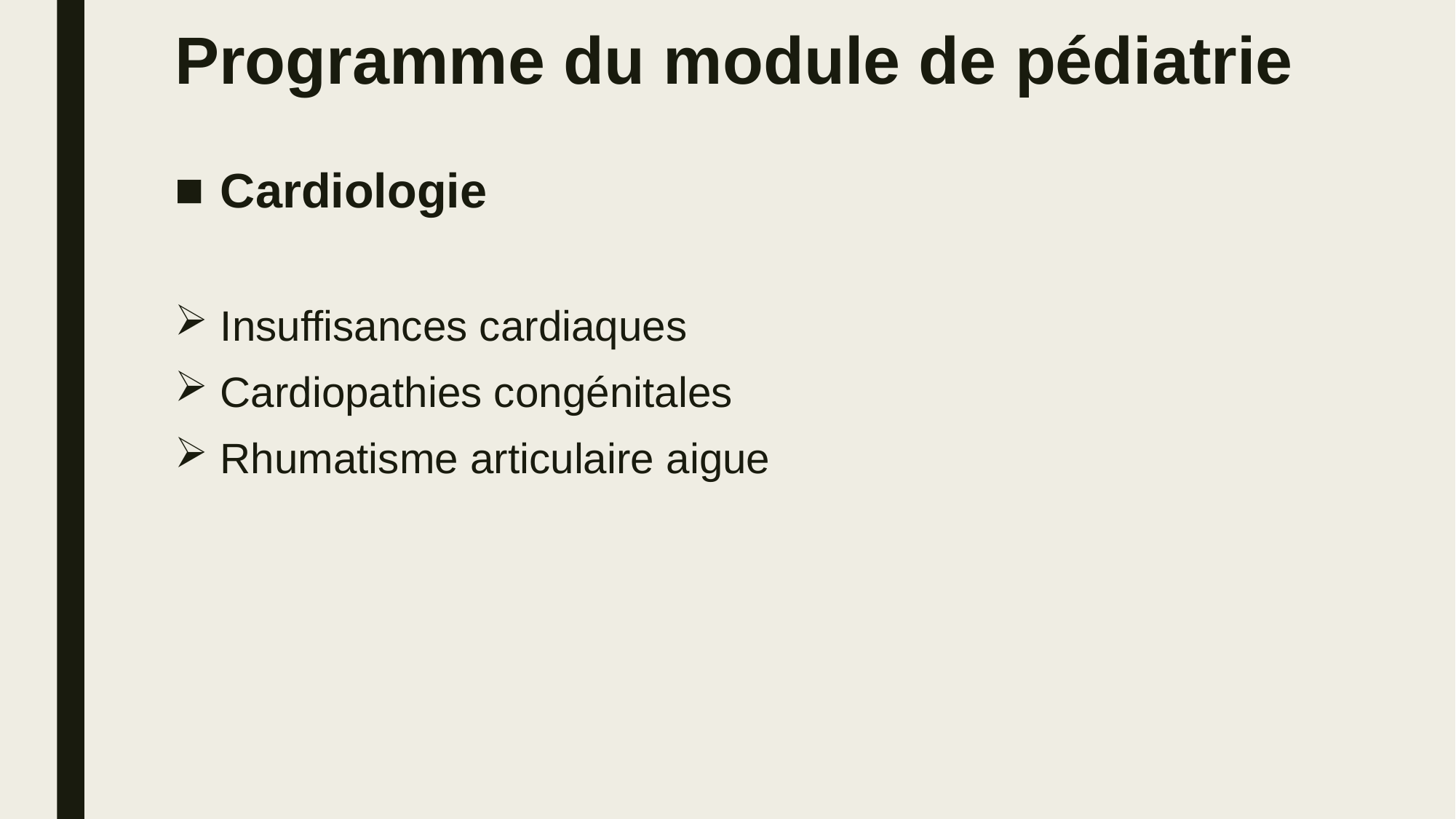

# Programme du module de pédiatrie
Cardiologie

Insuffisances cardiaques
Cardiopathies congénitales
Rhumatisme articulaire aigue